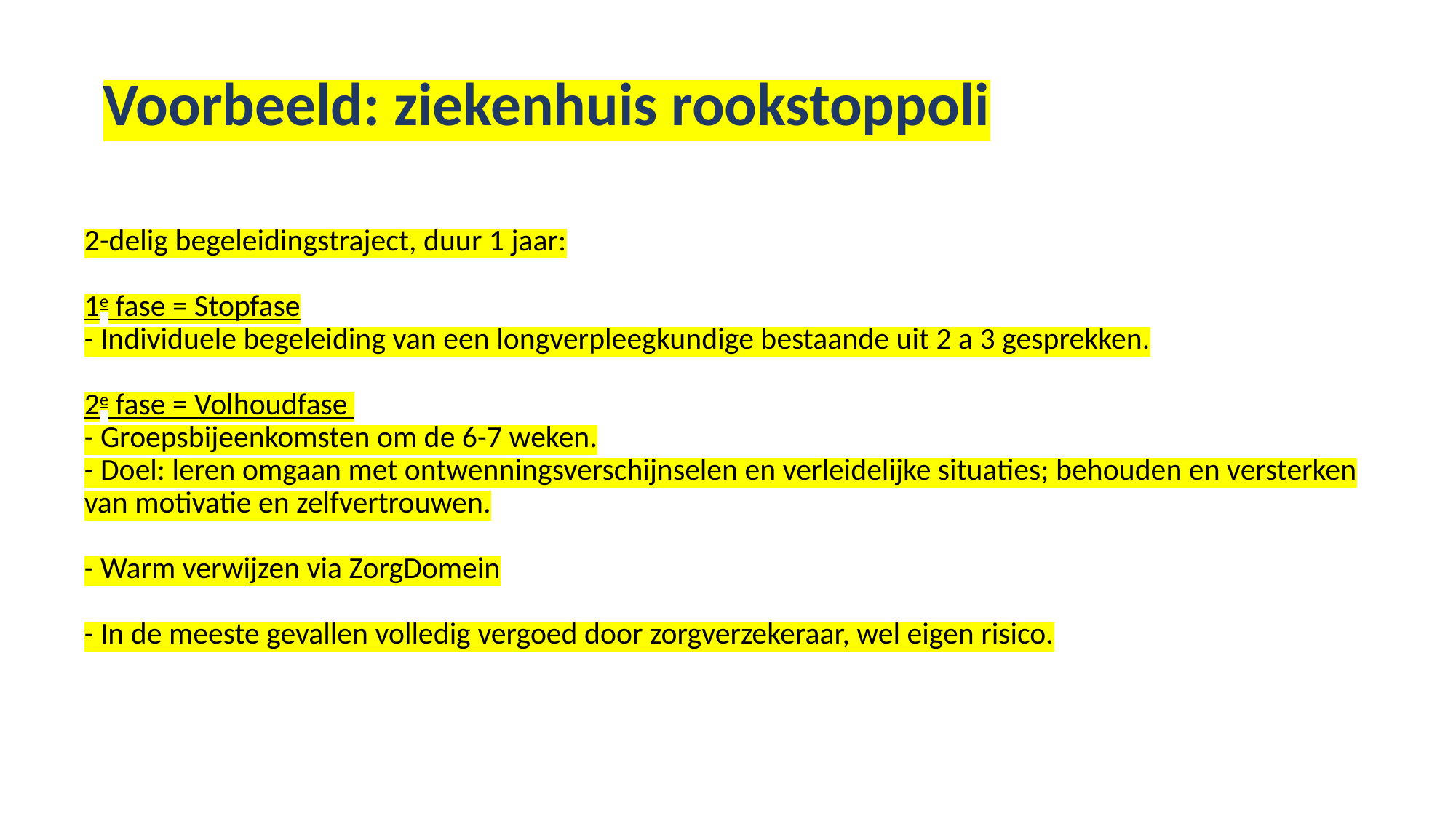

Voorbeeld: ziekenhuis rookstoppoli

2-delig begeleidingstraject, duur 1 jaar:
1e fase = Stopfase
- Individuele begeleiding van een longverpleegkundige bestaande uit 2 a 3 gesprekken.
2e fase = Volhoudfase
- Groepsbijeenkomsten om de 6-7 weken.
- Doel: leren omgaan met ontwenningsverschijnselen en verleidelijke situaties; behouden en versterken van motivatie en zelfvertrouwen.
- Warm verwijzen via ZorgDomein

- In de meeste gevallen volledig vergoed door zorgverzekeraar, wel eigen risico.